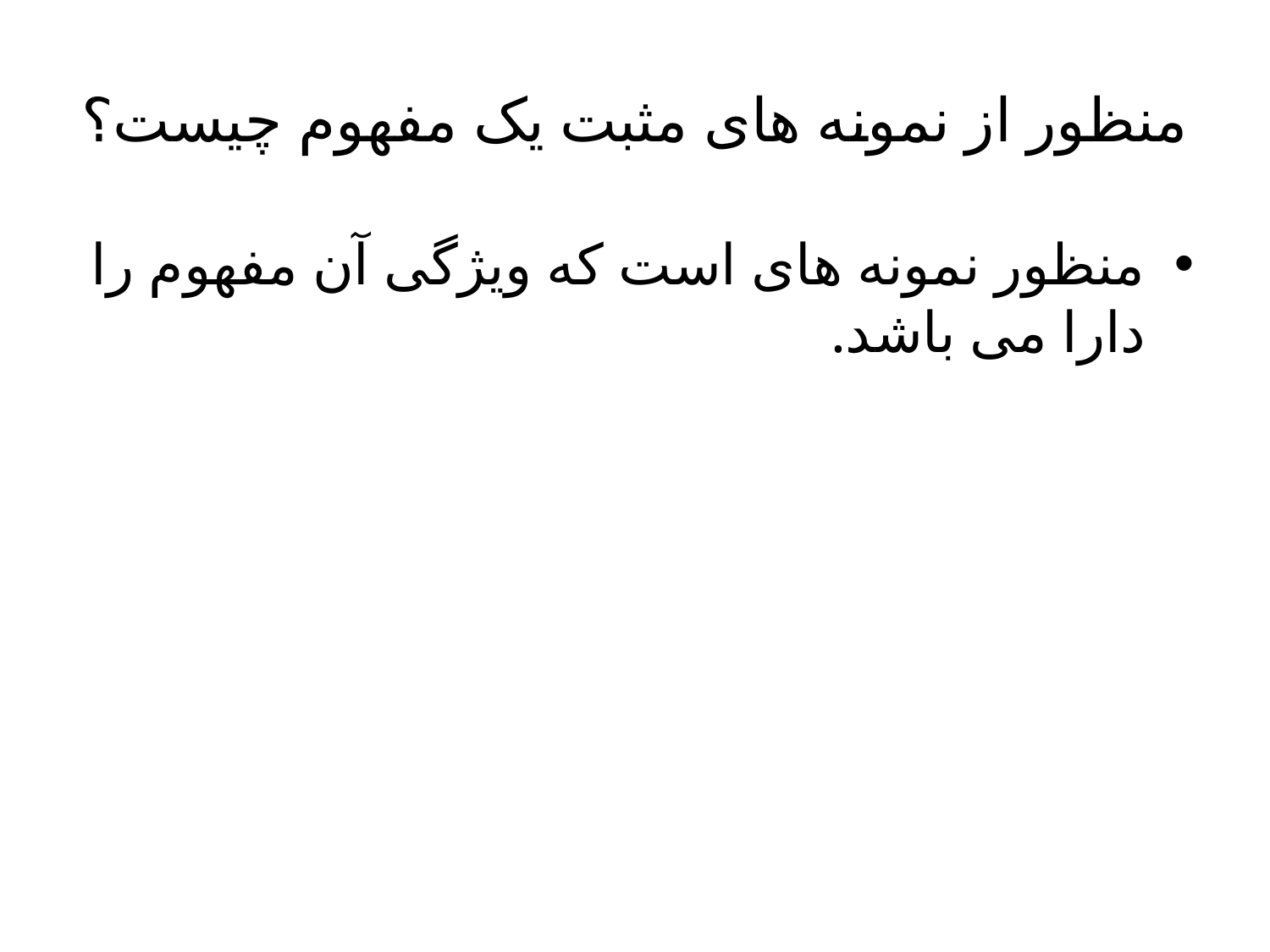

# منظور از نمونه های مثبت یک مفهوم چیست؟
منظور نمونه های است که ویژگی آن مفهوم را دارا می باشد.